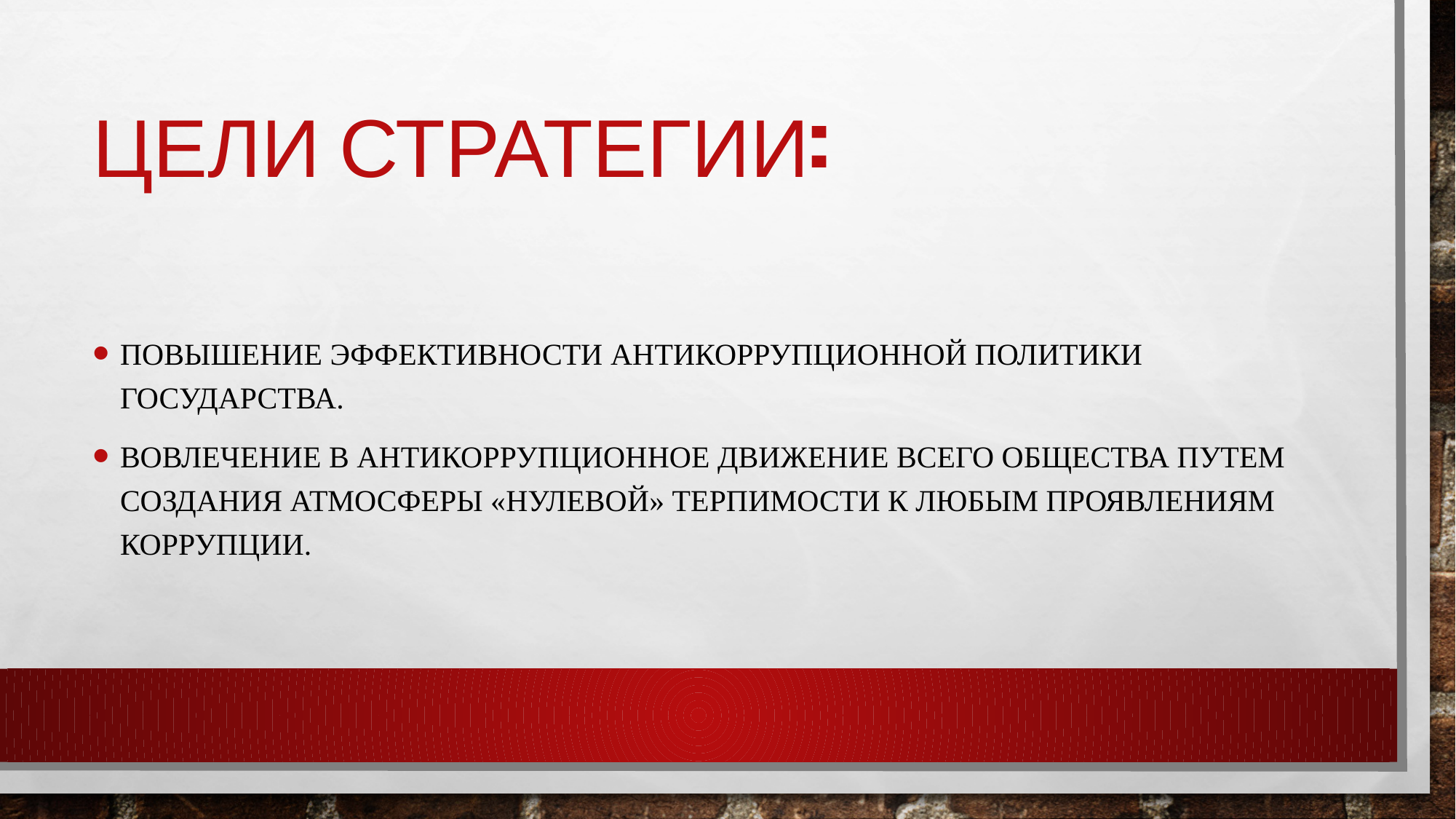

# Цели стратегии:
Повышение эффективности антикоррупционной политики государства.
Вовлечение в антикоррупционное движение всего общества путем создания атмосферы «нулевой» терпимости к любым проявлениям коррупции.